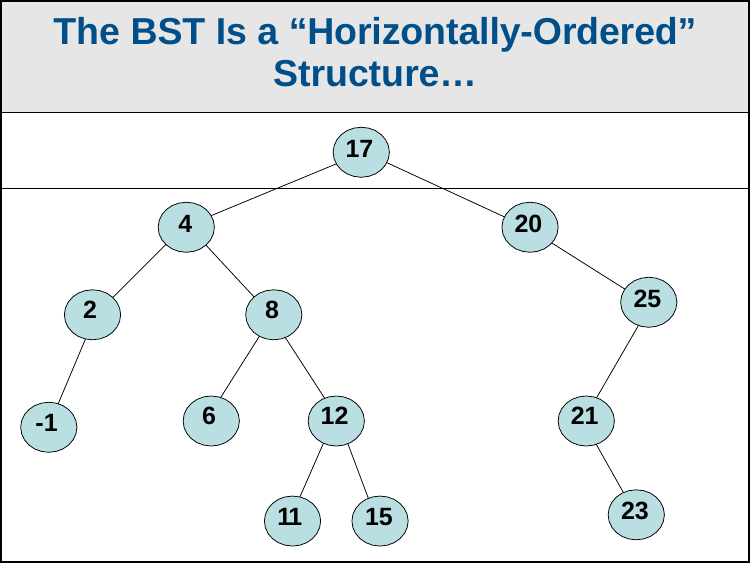

| The BST Is a “Horizontally-Ordered” Structure… |  |  |  |  |  |  |  |  |  |
| --- | --- | --- | --- | --- | --- | --- | --- | --- | --- |
|  |  |  |  |  | 17 |  |  |  |  |
|  |  | 4 |  |  |  | 20 |  |  |  |
|  | 2 |  |  | 8 |  |  |  | 25 |  |
| -1 |  |  | 6 |  | 12 |  | 21 |  |  |
|  |  |  |  | 11 | 15 |  |  | 23 |  |
|  |  |  |  |  |  |  |  |  |  |